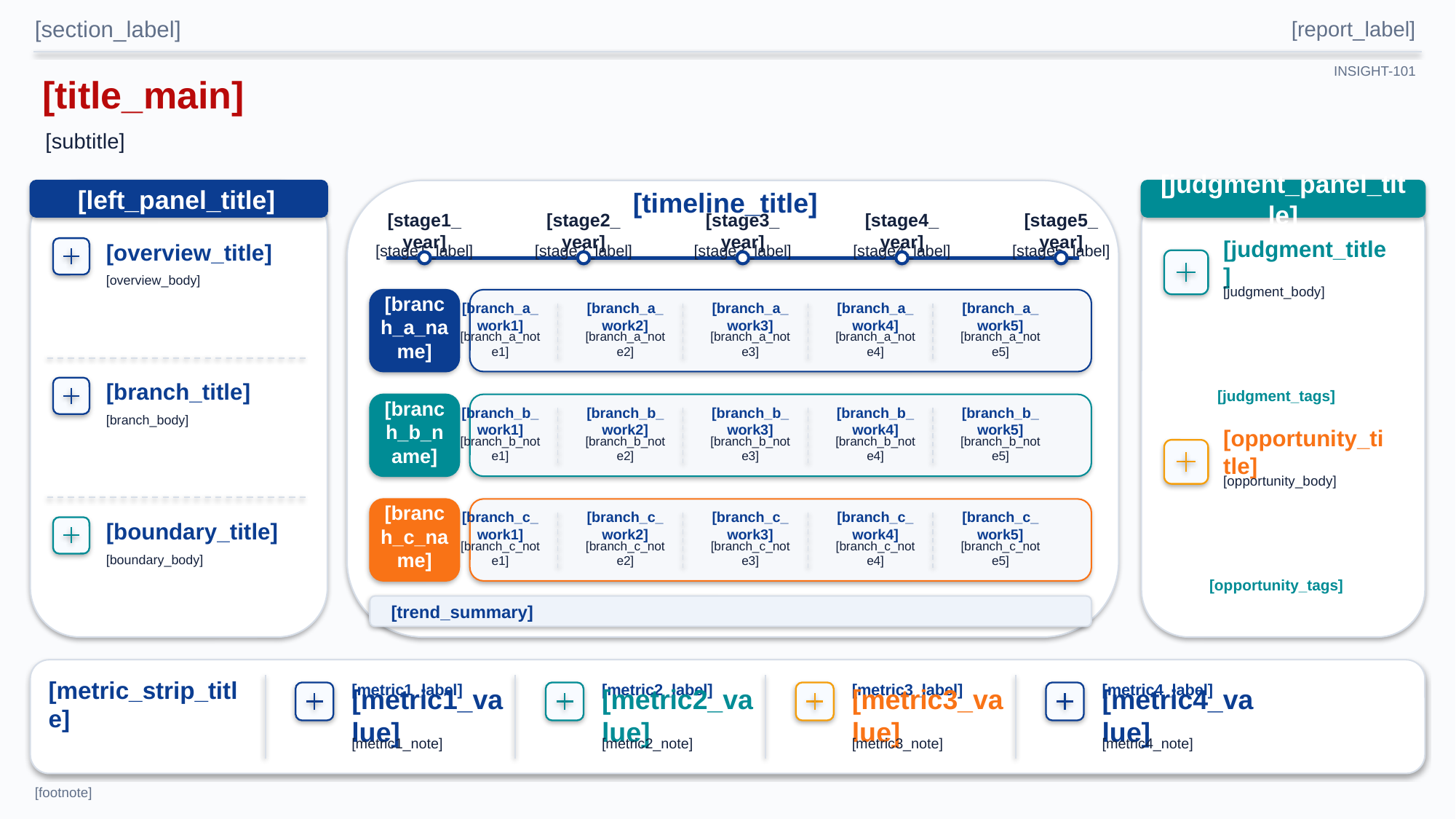

[section_label]
[report_label]
INSIGHT-101
[title_main]
[subtitle]

[left_panel_title]
[judgment_panel_title]
[timeline_title]
[stage1_year]
[stage2_year]
[stage3_year]
[stage4_year]
[stage5_year]
[overview_title]

[stage1_label]
[stage2_label]
[stage3_label]
[stage4_label]
[stage5_label]
[judgment_title]

[overview_body]
[judgment_body]

[branch_a_name]
[branch_a_work1]
[branch_a_work2]
[branch_a_work3]
[branch_a_work4]
[branch_a_work5]
[branch_a_note1]
[branch_a_note2]
[branch_a_note3]
[branch_a_note4]
[branch_a_note5]
[branch_title]

[judgment_tags]

[branch_b_name]
[branch_b_work1]
[branch_b_work2]
[branch_b_work3]
[branch_b_work4]
[branch_b_work5]
[branch_body]
[branch_b_note1]
[branch_b_note2]
[branch_b_note3]
[branch_b_note4]
[branch_b_note5]
[opportunity_title]

[opportunity_body]

[branch_c_name]
[branch_c_work1]
[branch_c_work2]
[branch_c_work3]
[branch_c_work4]
[branch_c_work5]
[boundary_title]

[branch_c_note1]
[branch_c_note2]
[branch_c_note3]
[branch_c_note4]
[branch_c_note5]
[boundary_body]
[opportunity_tags]

[trend_summary]

[metric1_label]
[metric2_label]
[metric3_label]
[metric4_label]
[metric_strip_title]

[metric1_value]
[metric2_value]
[metric3_value]
[metric4_value]
[metric1_note]
[metric2_note]
[metric3_note]
[metric4_note]
[footnote]